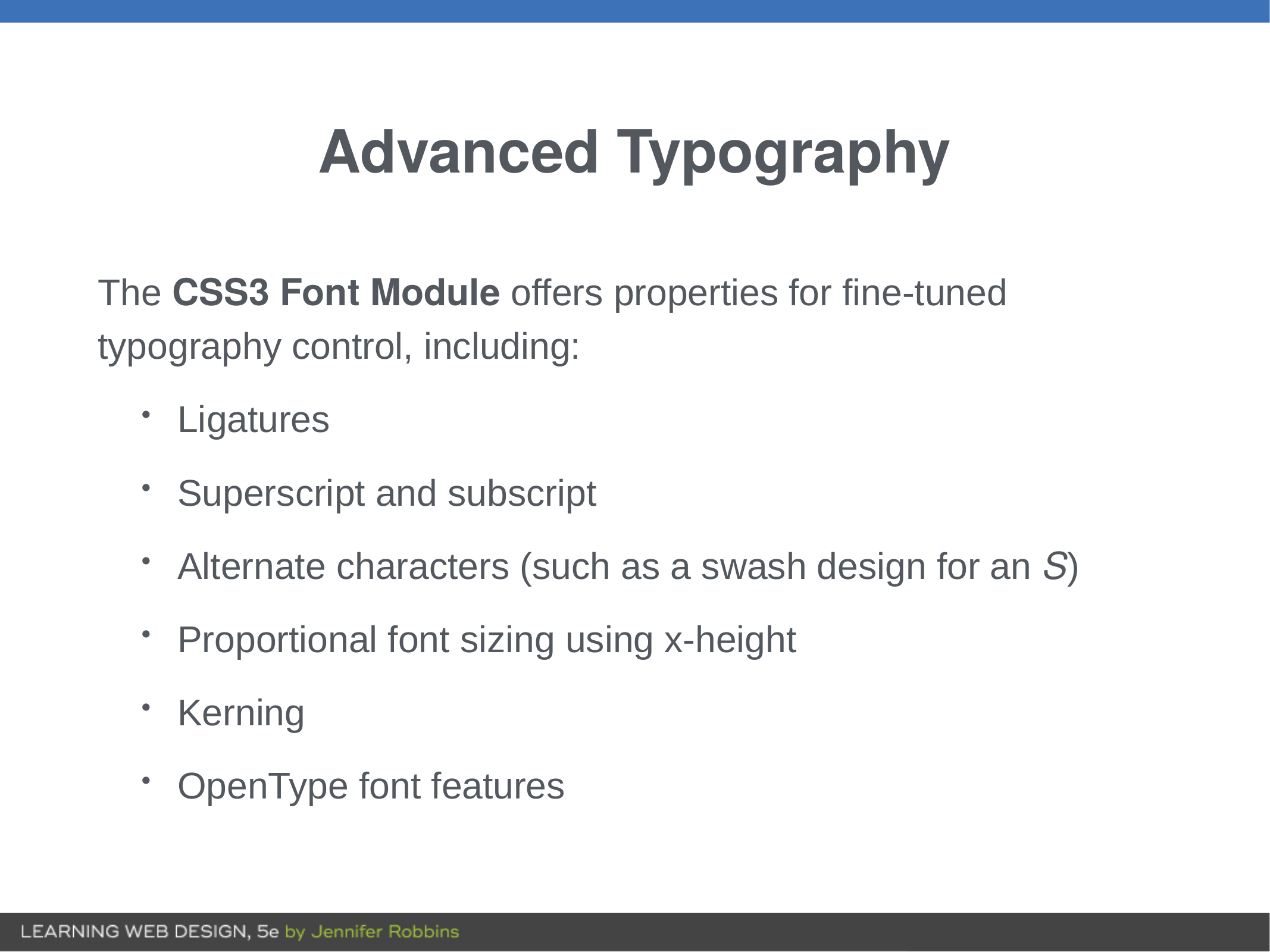

# Advanced Typography
The CSS3 Font Module offers properties for fine-tuned typography control, including:
Ligatures
Superscript and subscript
Alternate characters (such as a swash design for an S)
Proportional font sizing using x-height
Kerning
OpenType font features